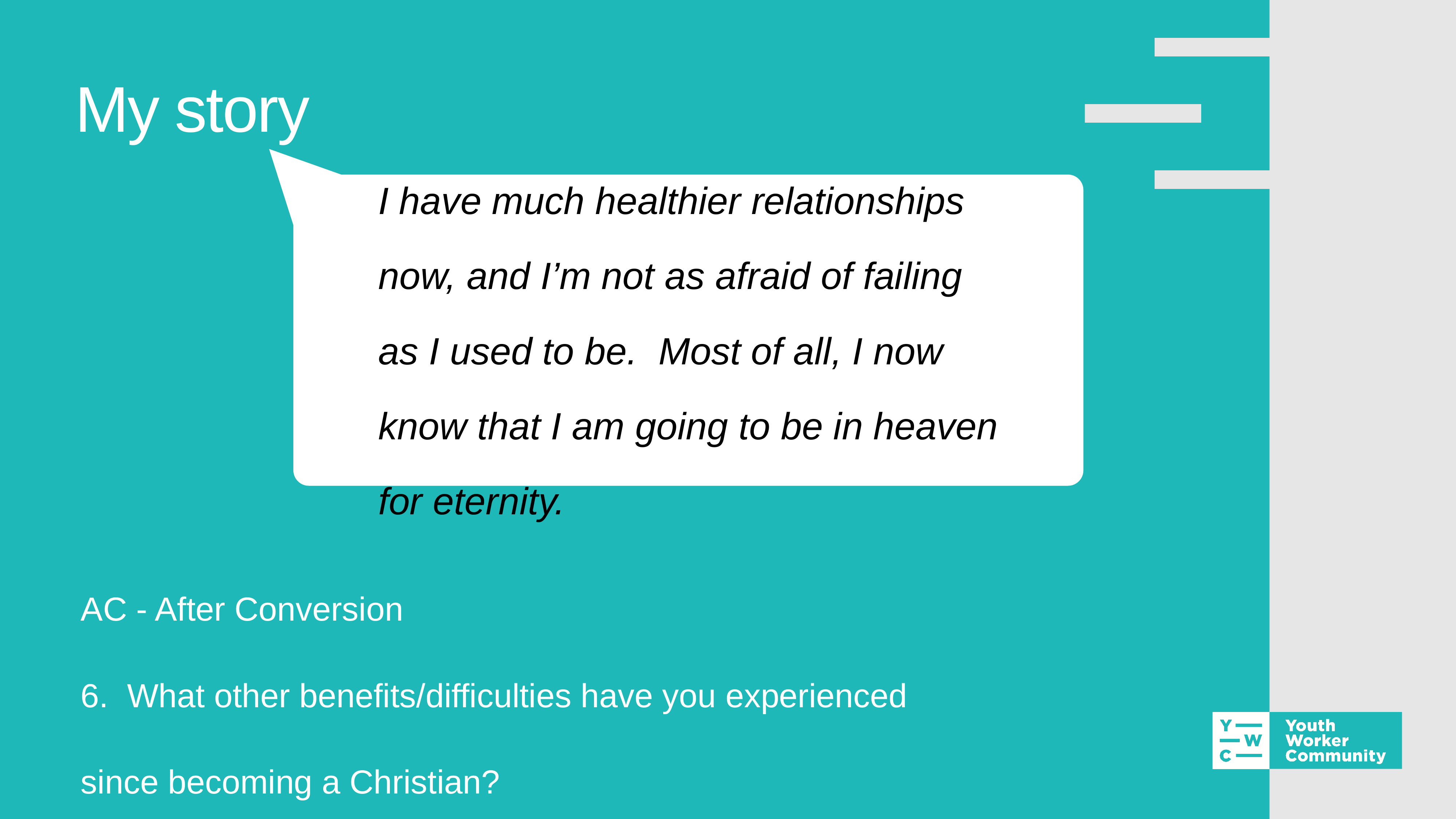

# My story

I have much healthier relationships now, and I’m not as afraid of failing as I used to be.  Most of all, I now know that I am going to be in heaven for eternity.
AC - After Conversion
6.  What other benefits/difficulties have you experienced since becoming a Christian?